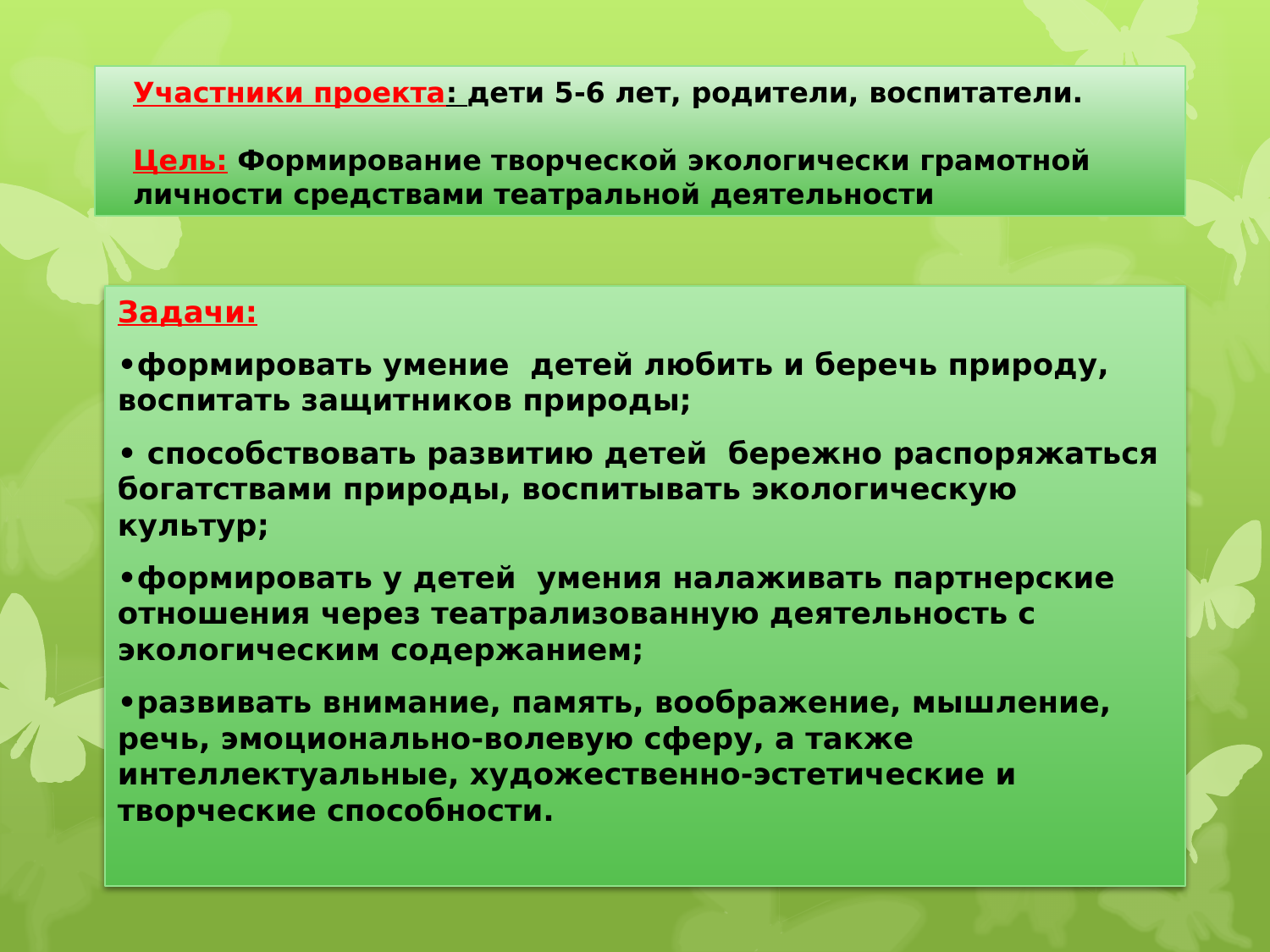

# Участники проекта: дети 5-6 лет, родители, воспитатели. Цель: Формирование творческой экологически грамотной личности средствами театральной деятельности
Задачи:
•формировать умение  детей любить и беречь природу, воспитать защитников природы;
• способствовать развитию детей  бережно распоряжаться богатствами природы, воспитывать экологическую культур;
•формировать у детей  умения налаживать партнерские отношения через театрализованную деятельность с экологическим содержанием;
•развивать внимание, память, воображение, мышление, речь, эмоционально-волевую сферу, а также интеллектуальные, художественно-эстетические и творческие способности.